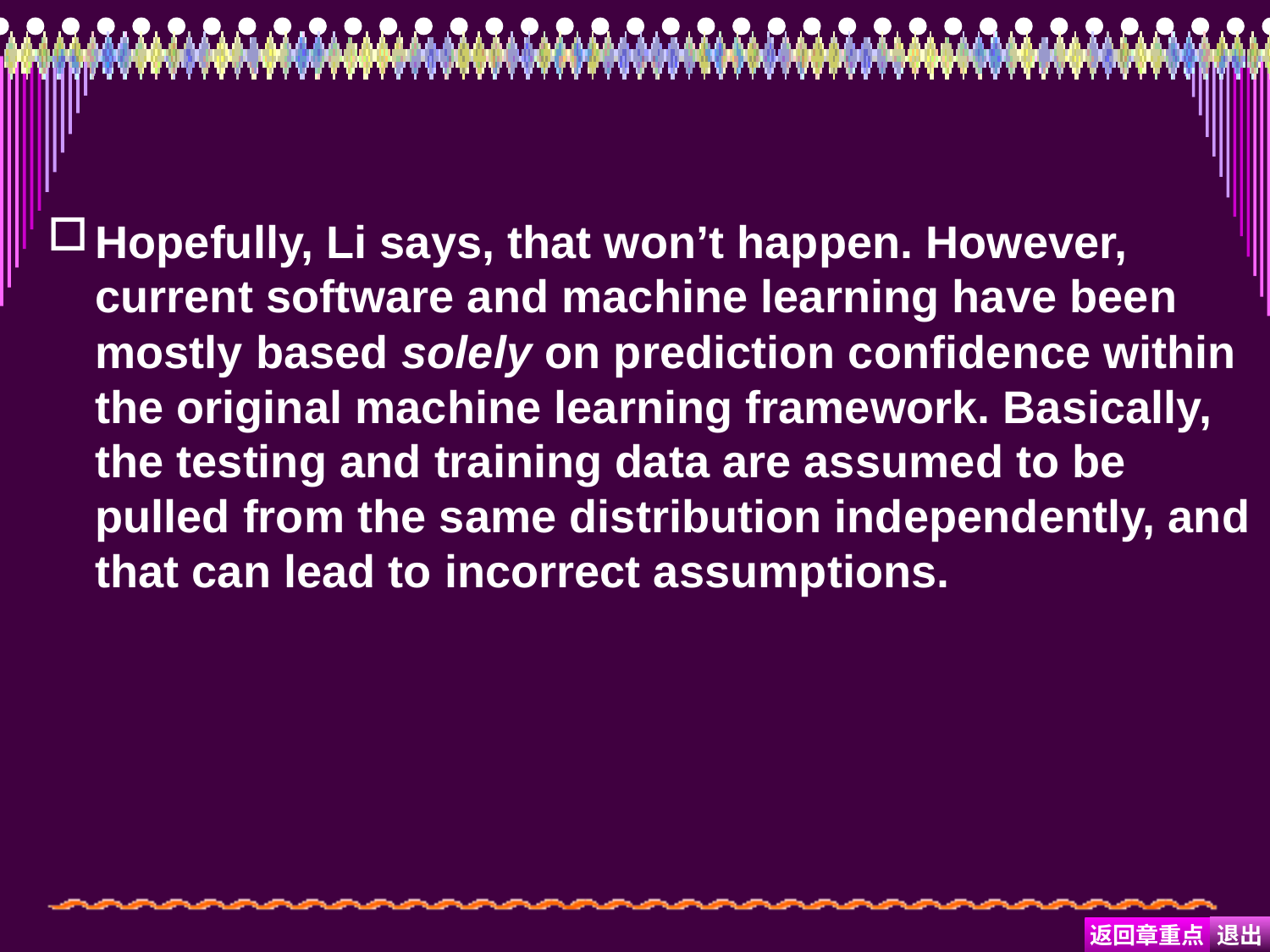

#
Hopefully, Li says, that won’t happen. However, current software and machine learning have been mostly based solely on prediction confidence within the original machine learning framework. Basically, the testing and training data are assumed to be pulled from the same distribution independently, and that can lead to incorrect assumptions.